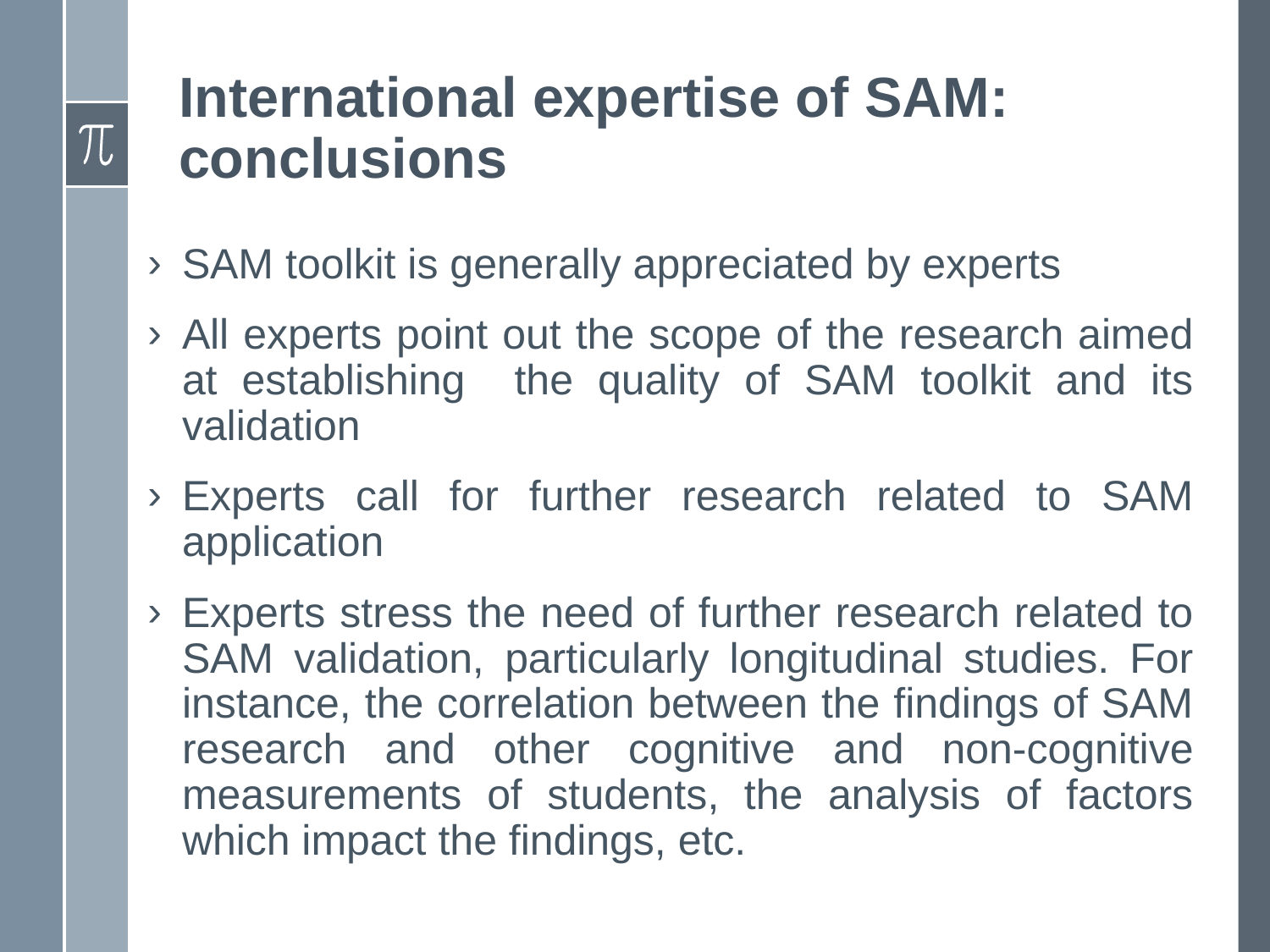

# International expertise of SAM: conclusions
SAM toolkit is generally appreciated by experts
All experts point out the scope of the research aimed at establishing  the quality of SAM toolkit and its validation
Experts call for further research related to SAM application
Experts stress the need of further research related to SAM validation, particularly longitudinal studies. For instance, the correlation between the findings of SAM research and other cognitive and non-cognitive measurements of students, the analysis of factors which impact the findings, etc.